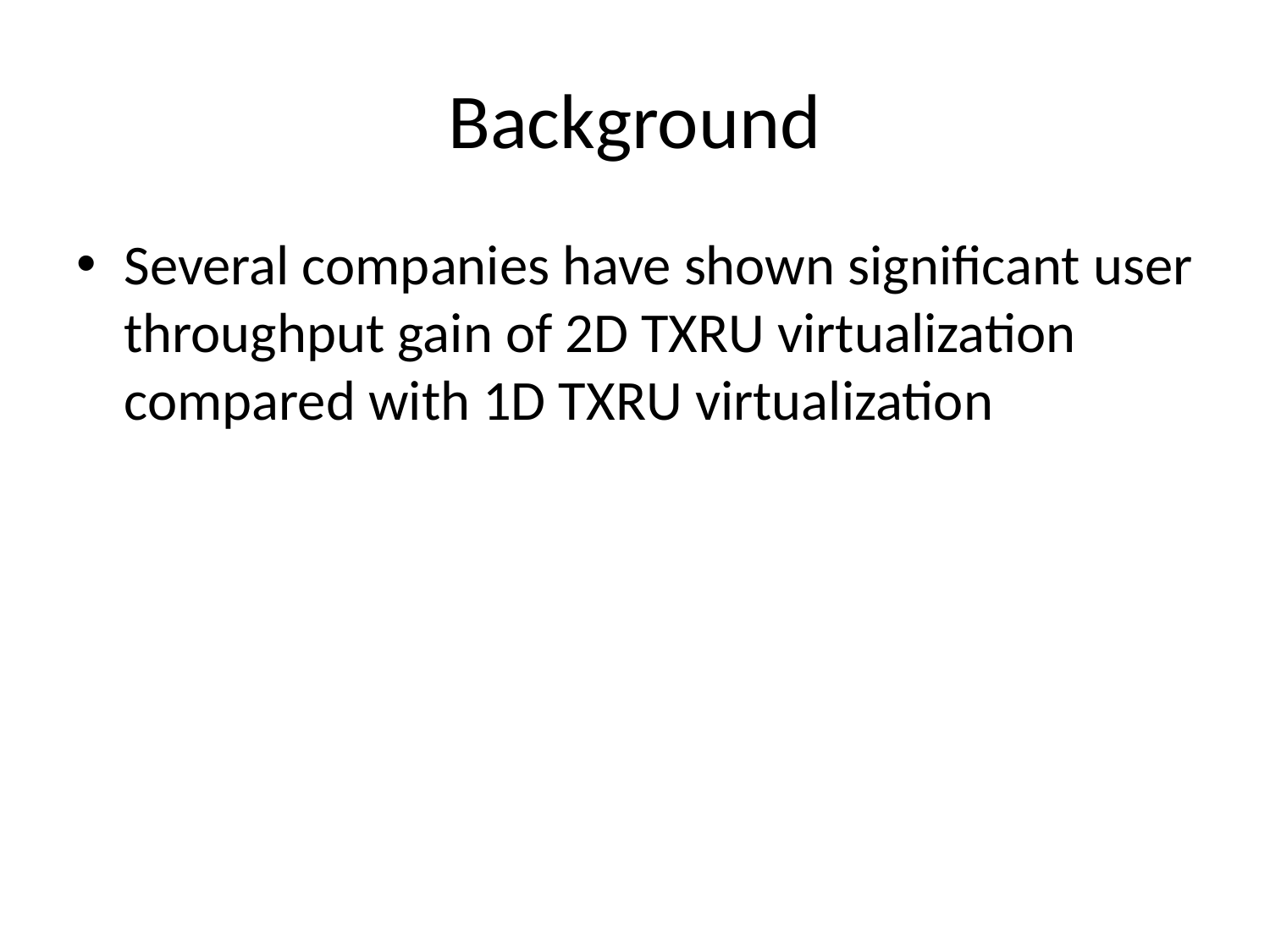

# Background
Several companies have shown significant user throughput gain of 2D TXRU virtualization compared with 1D TXRU virtualization